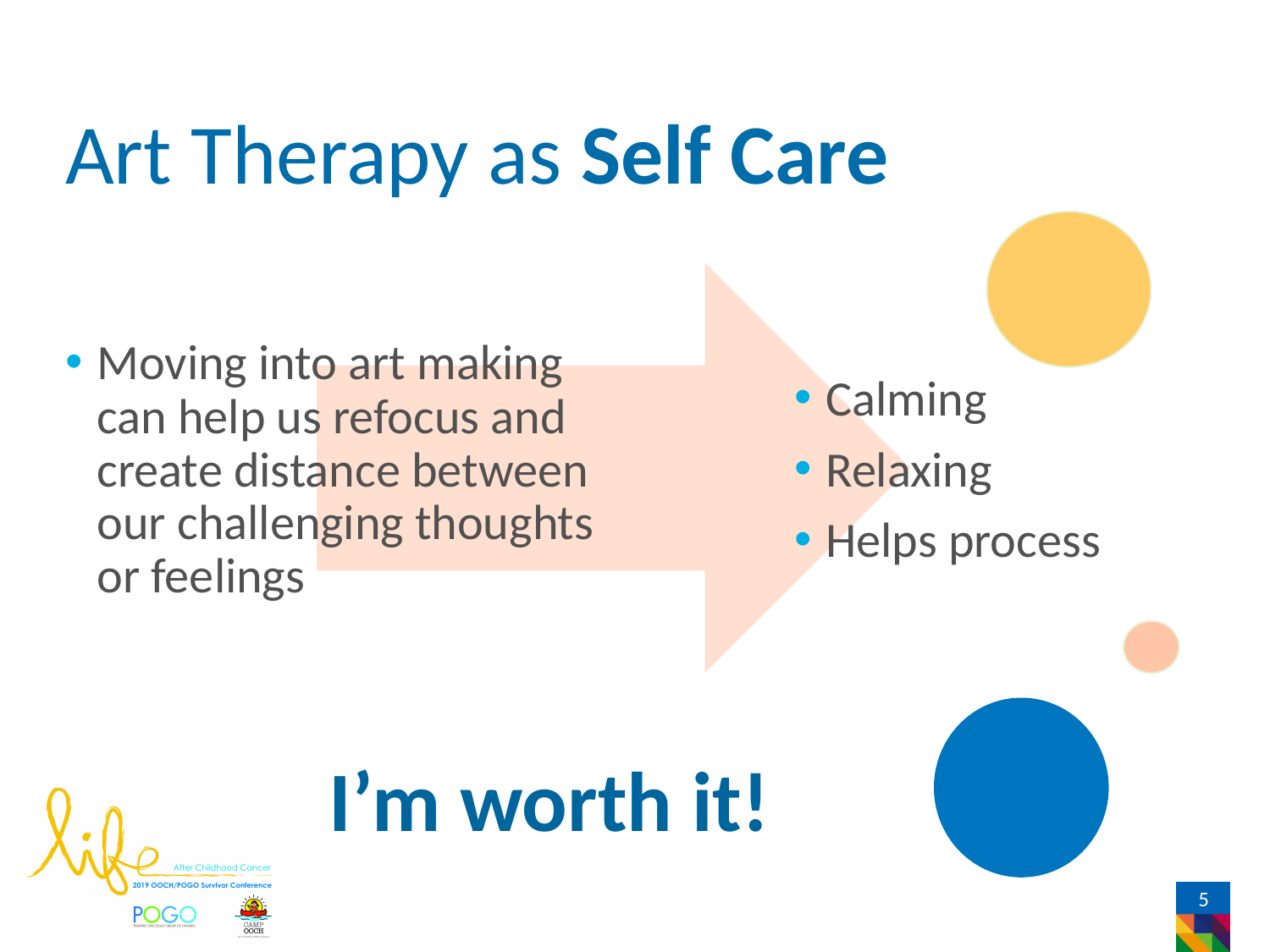

# Art Therapy as Self Care

Moving into art making can help us refocus and create distance between our challenging thoughts or feelings

Calming
Relaxing
Helps process

I’m worth it!